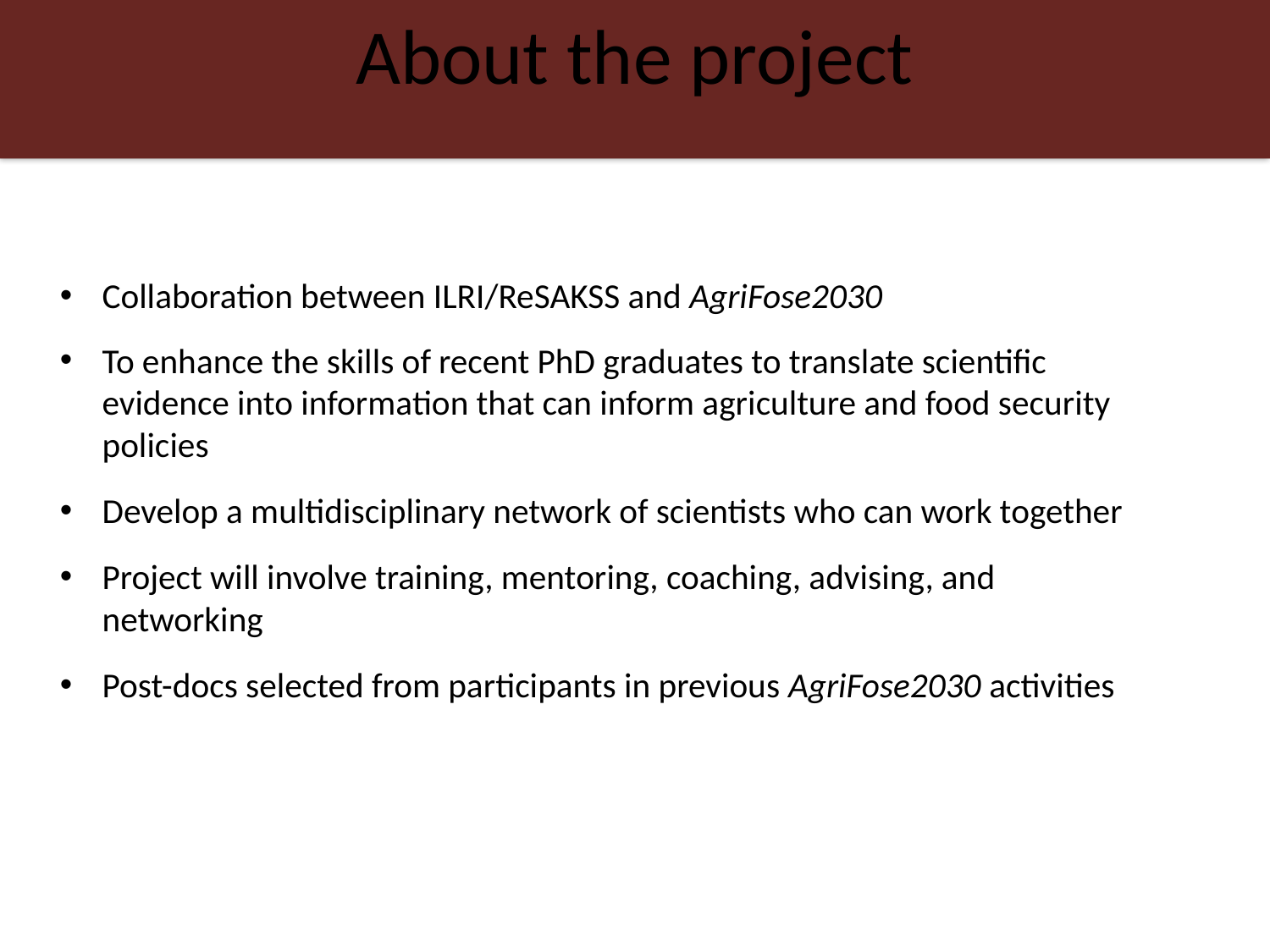

# About the project
Collaboration between ILRI/ReSAKSS and AgriFose2030

To enhance the skills of recent PhD graduates to translate scientific evidence into information that can inform agriculture and food security policies

Develop a multidisciplinary network of scientists who can work together

Project will involve training, mentoring, coaching, advising, and networking

Post-docs selected from participants in previous AgriFose2030 activities